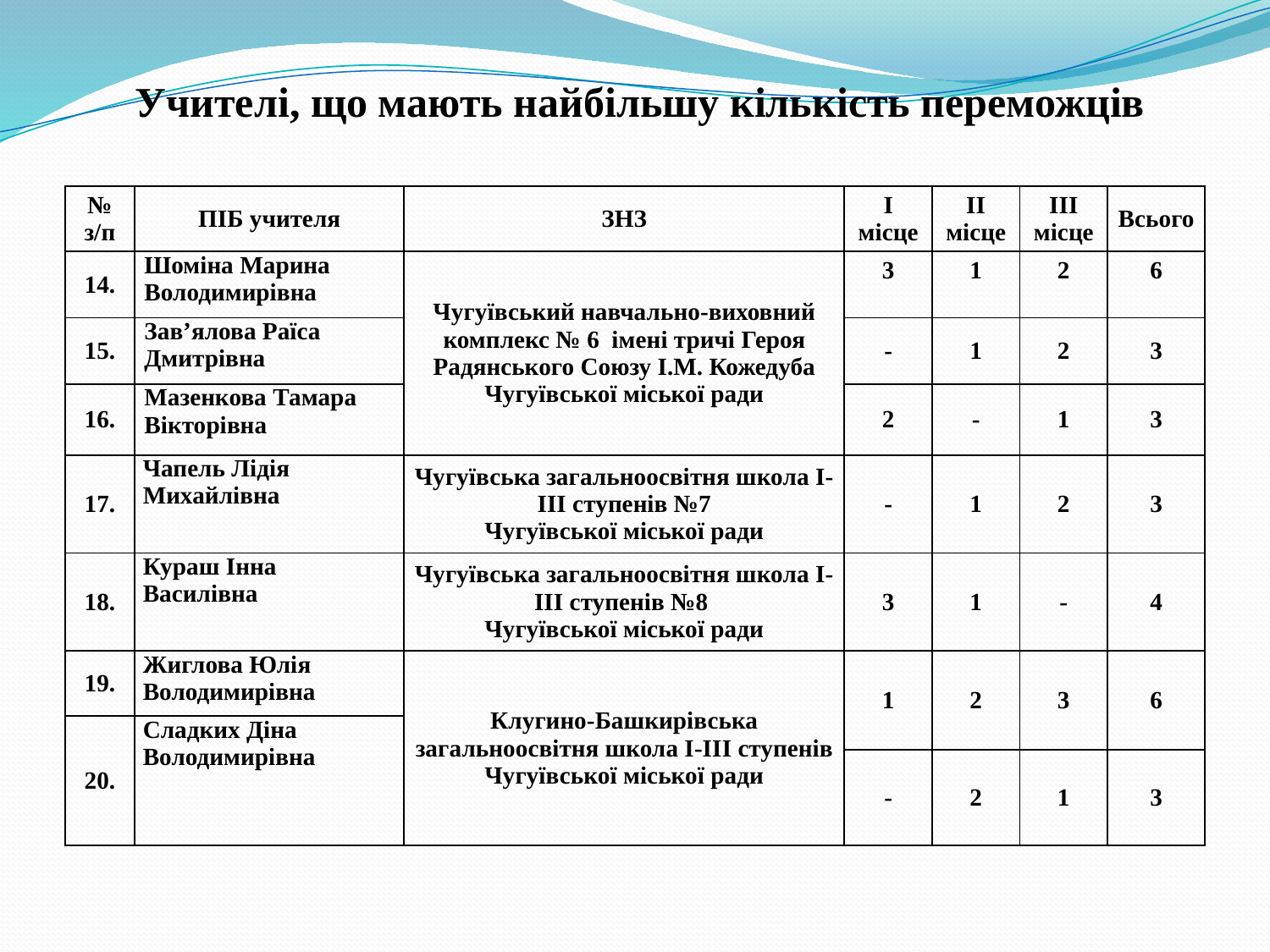

# Учителі, що мають найбільшу кількість переможців
| № з/п | ПІБ учителя | ЗНЗ | І місце | ІІ місце | ІІІ місце | Всього |
| --- | --- | --- | --- | --- | --- | --- |
| 14. | Шоміна Марина Володимирівна | Чугуївський навчально-виховний комплекс № 6 імені тричі Героя Радянського Союзу І.М. Кожедуба Чугуївської міської ради | 3 | 1 | 2 | 6 |
| 15. | Зав’ялова Раїса Дмитрівна |  | - | 1 | 2 | 3 |
| 16. | Мазенкова Тамара Вікторівна |  | 2 | - | 1 | 3 |
| 17. | Чапель Лідія Михайлівна | Чугуївська загальноосвітня школа І-ІІІ ступенів №7 Чугуївської міської ради | - | 1 | 2 | 3 |
| 18. | Кураш Інна Василівна | Чугуївська загальноосвітня школа І-ІІІ ступенів №8 Чугуївської міської ради | 3 | 1 | - | 4 |
| 19. | Жиглова Юлія Володимирівна | Клугино-Башкирівська загальноосвітня школа І-ІІІ ступенів Чугуївської міської ради | 1 | 2 | 3 | 6 |
| 20. | Сладких Діна Володимирівна |  |  |  |  |  |
|  |  |  | - | 2 | 1 | 3 |